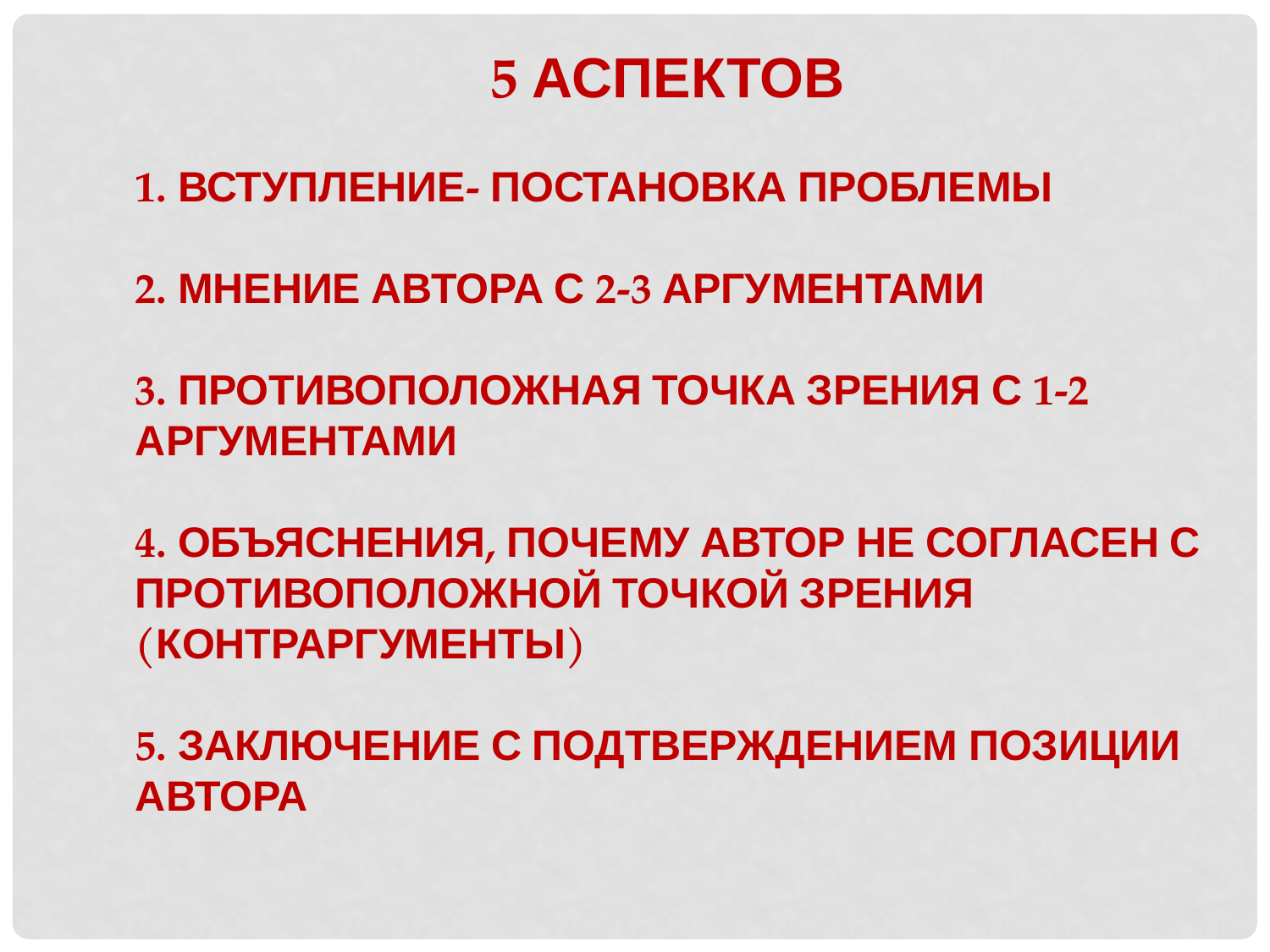

5 аспектов
1. Вступление- постановка проблемы
2. Мнение автора с 2-3 аргументами
3. Противоположная точка зрения с 1-2 аргументами
4. Объяснения, почему автор не согласен с противоположной точкой зрения (контраргументы)
5. Заключение с подтверждением позиции автора